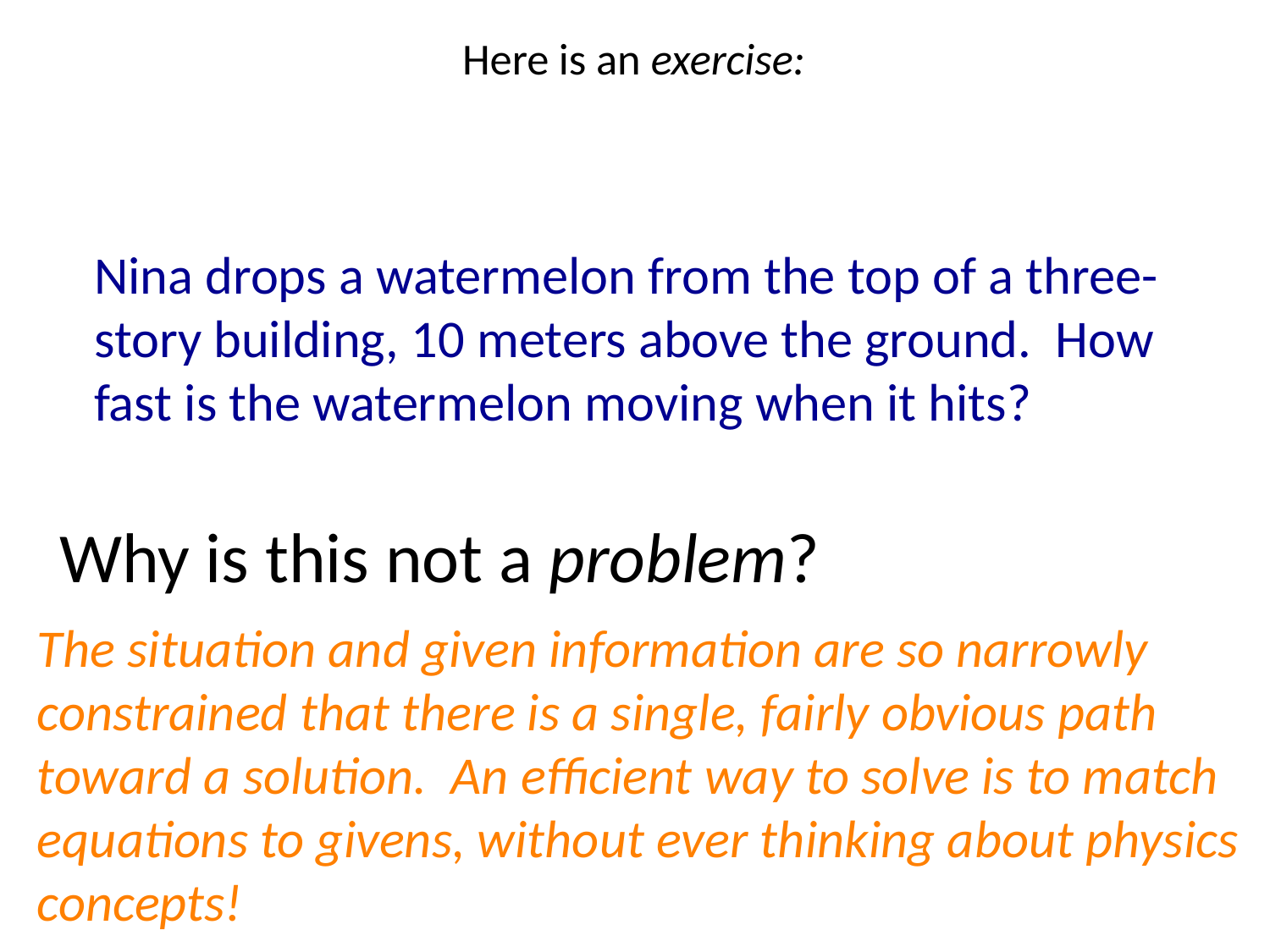

# Here is an exercise:
Nina drops a watermelon from the top of a three-story building, 10 meters above the ground.  How fast is the watermelon moving when it hits?
Why is this not a problem?
The situation and given information are so narrowly constrained that there is a single, fairly obvious path toward a solution.  An efficient way to solve is to match equations to givens, without ever thinking about physics concepts!